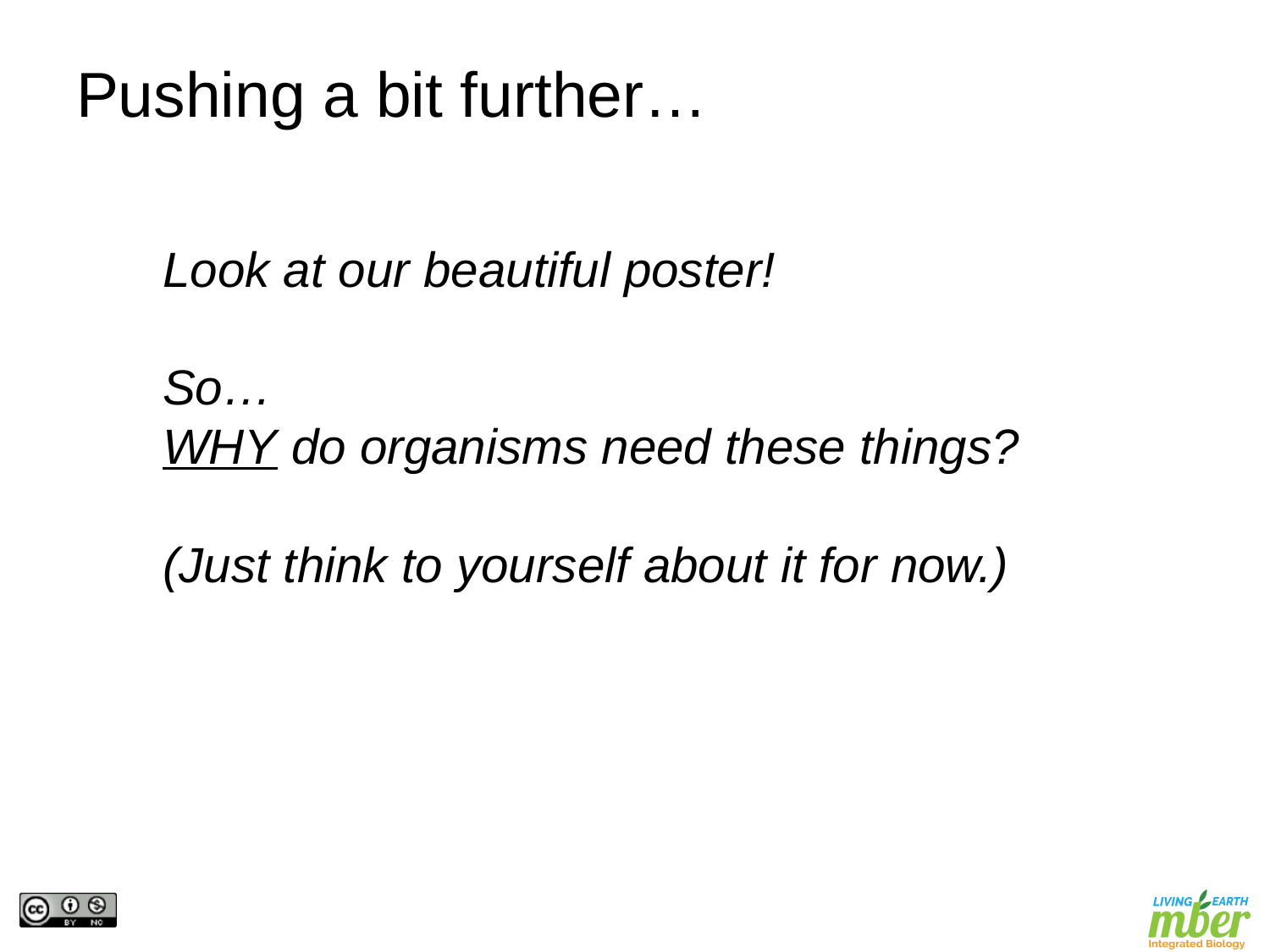

Pushing a bit further…
Look at our beautiful poster!

So…
WHY do organisms need these things?

(Just think to yourself about it for now.)